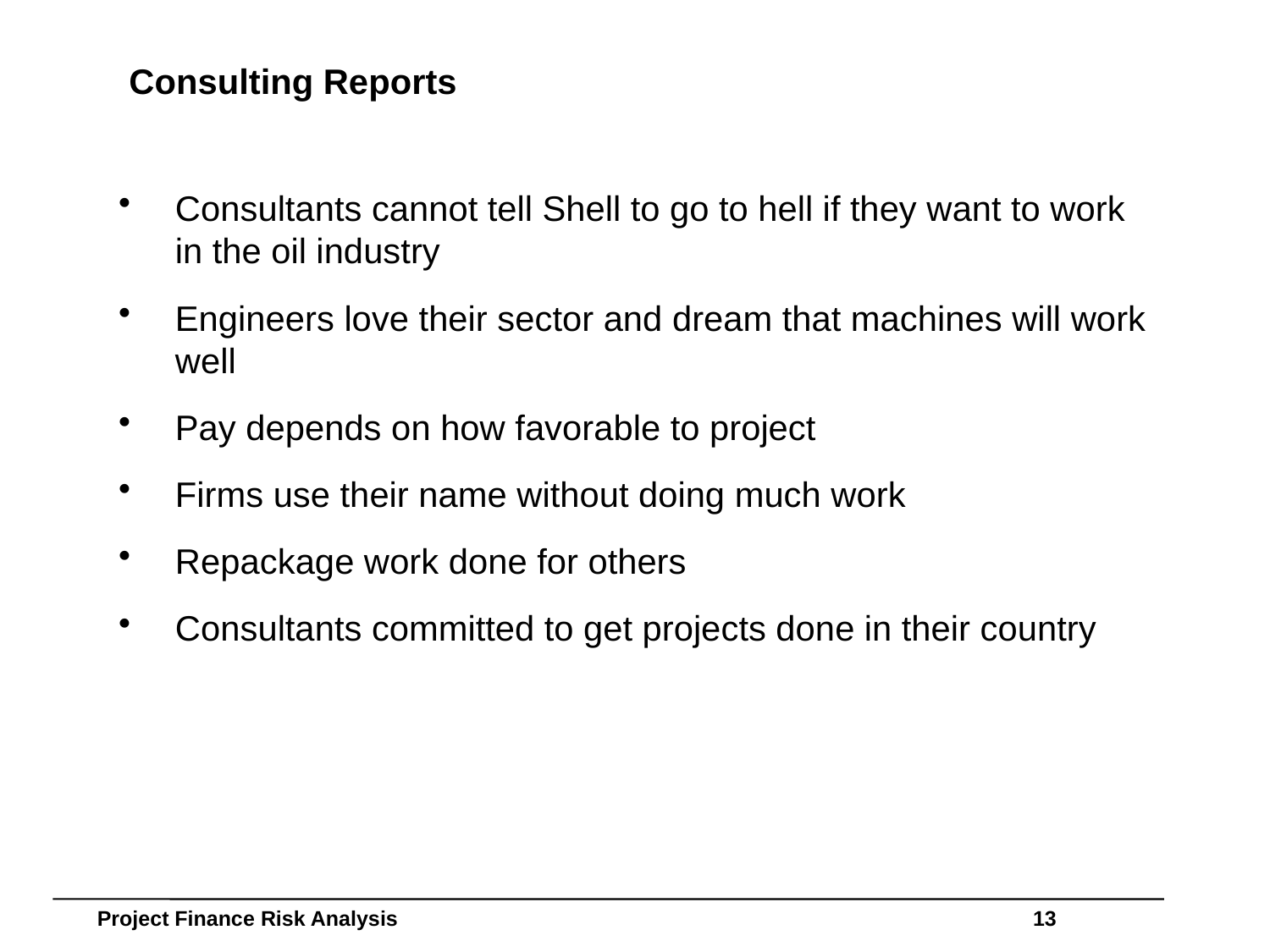

# Consulting Reports
Consultants cannot tell Shell to go to hell if they want to work in the oil industry
Engineers love their sector and dream that machines will work well
Pay depends on how favorable to project
Firms use their name without doing much work
Repackage work done for others
Consultants committed to get projects done in their country